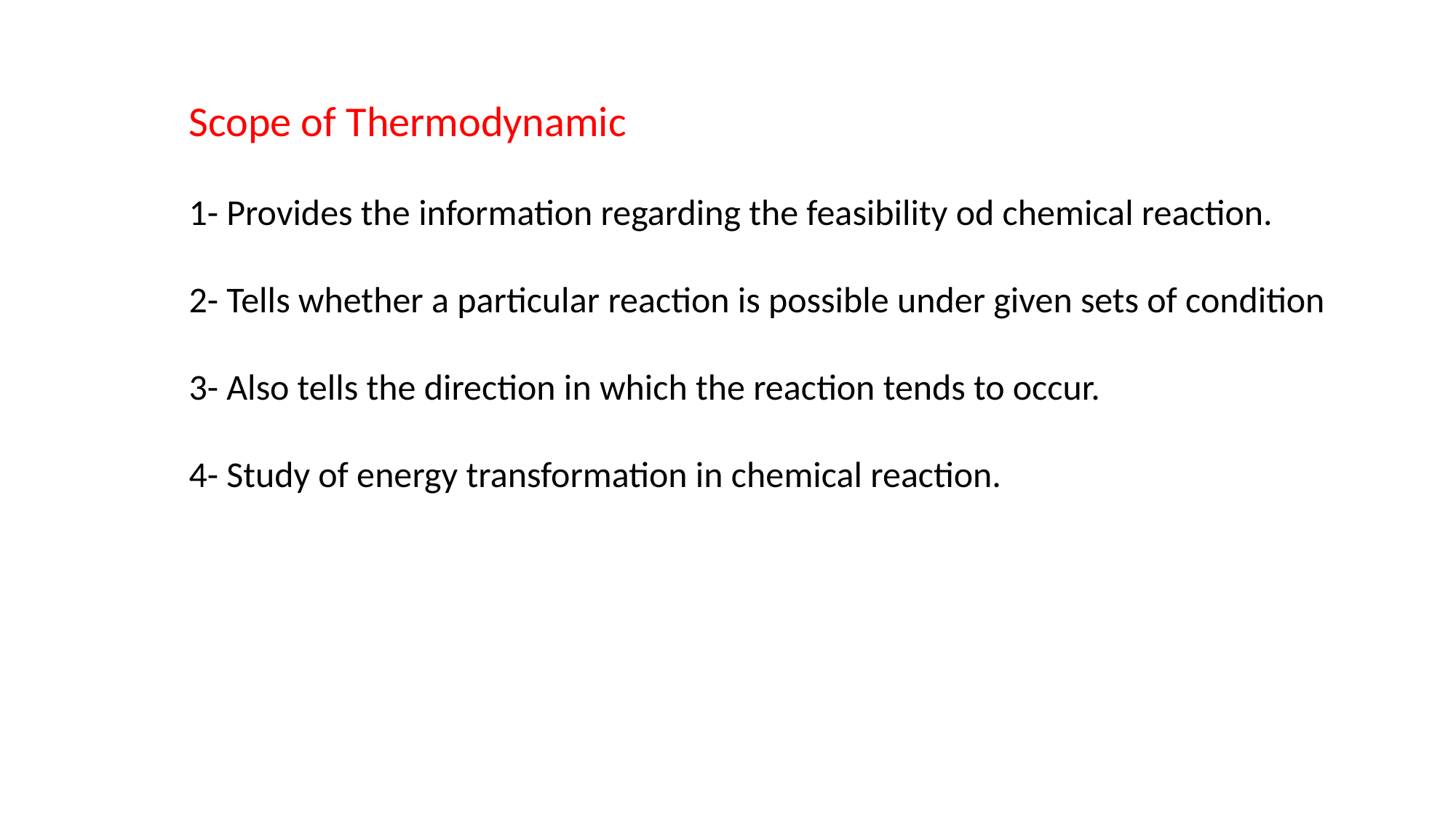

Scope of Thermodynamic

1- Provides the information regarding the feasibility od chemical reaction.

2- Tells whether a particular reaction is possible under given sets of condition

3- Also tells the direction in which the reaction tends to occur.

4- Study of energy transformation in chemical reaction.